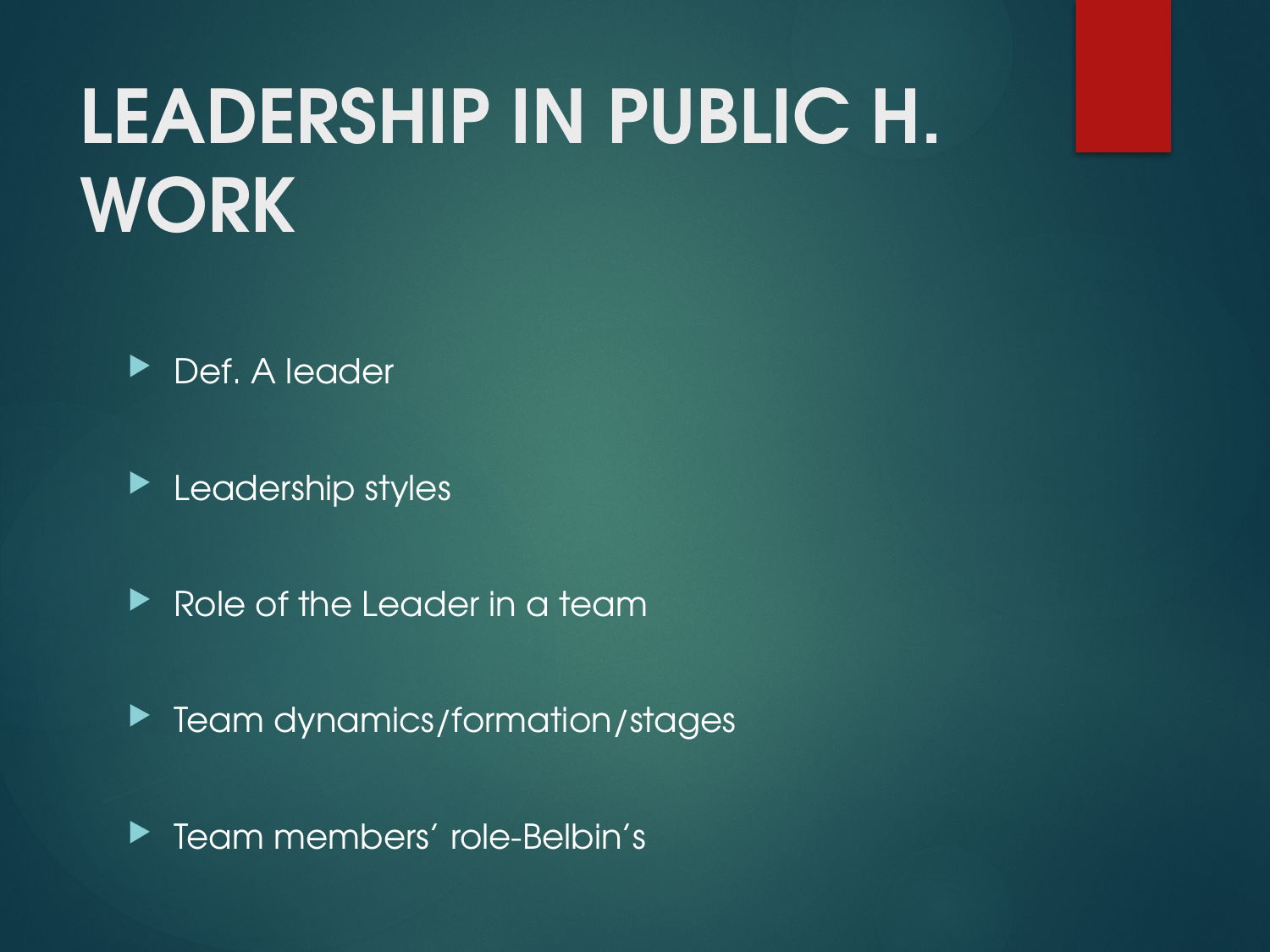

# LEADERSHIP IN PUBLIC H. WORK

Def. A leader

Leadership styles

Role of the Leader in a team

Team dynamics/formation/stages

Team members’ role-Belbin’s